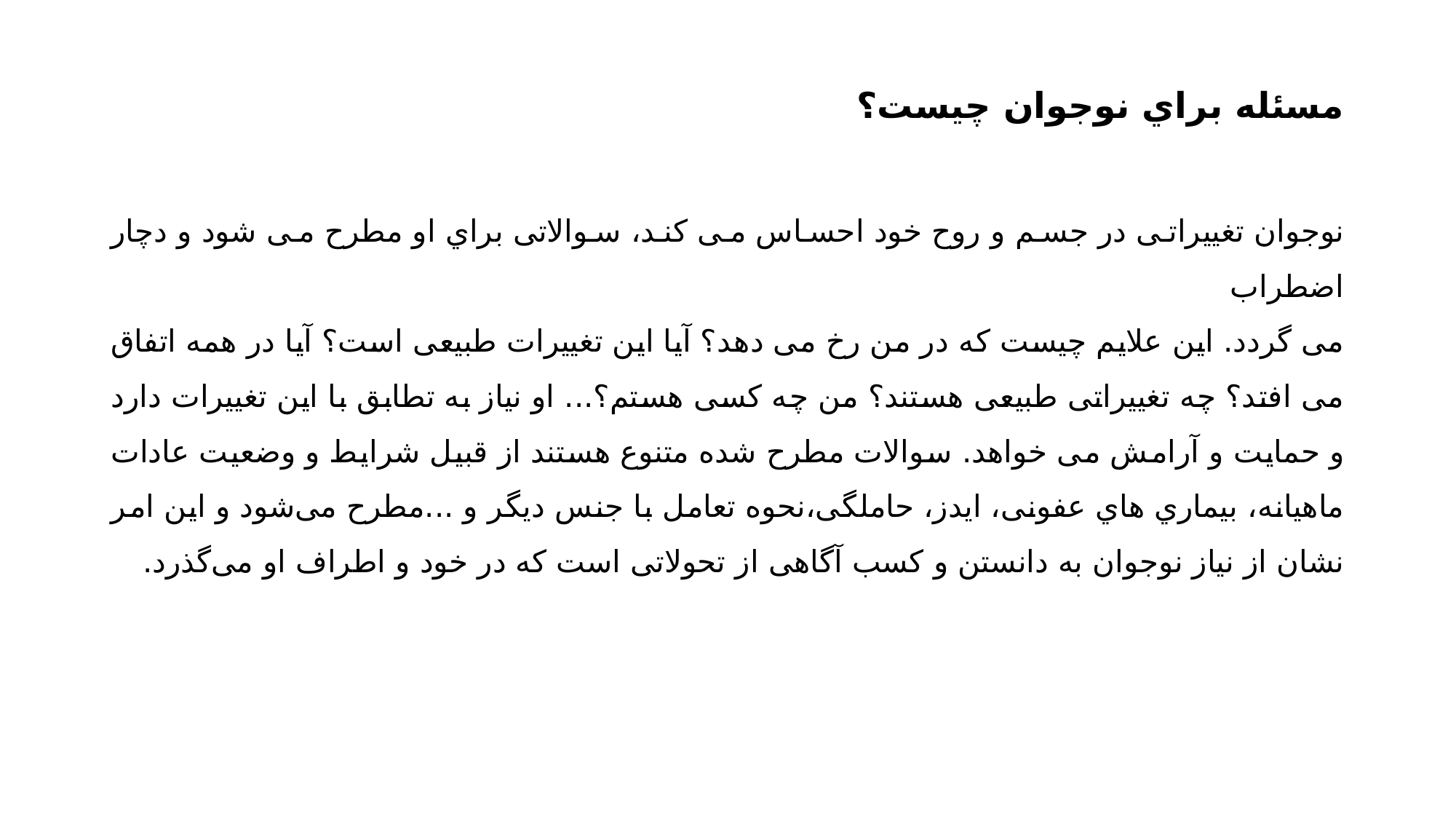

مسئله براي نوجوان چیست؟
نوجوان تغییراتی در جسم و روح خود احساس می کند، سوالاتی براي او مطرح می شود و دچار اضطراب 
می گردد. این علایم چیست که در من رخ می دهد؟ آیا این تغییرات طبیعی است؟ آیا در همه اتفاق می افتد؟ چه تغییراتی طبیعی هستند؟ من چه کسی هستم؟... او نیاز به تطابق با این تغییرات دارد و حمایت و آرامش می خواهد. سوالات مطرح شده متنوع هستند از قبیل شرایط و وضعیت عادات ماهیانه، بیماري هاي عفونی، ایدز، حاملگی،نحوه تعامل با جنس دیگر و ...مطرح می‌شود و این امر نشان از نیاز نوجوان به دانستن و کسب آگاهی از تحولاتی است که در خود و اطراف او می‌گذرد.